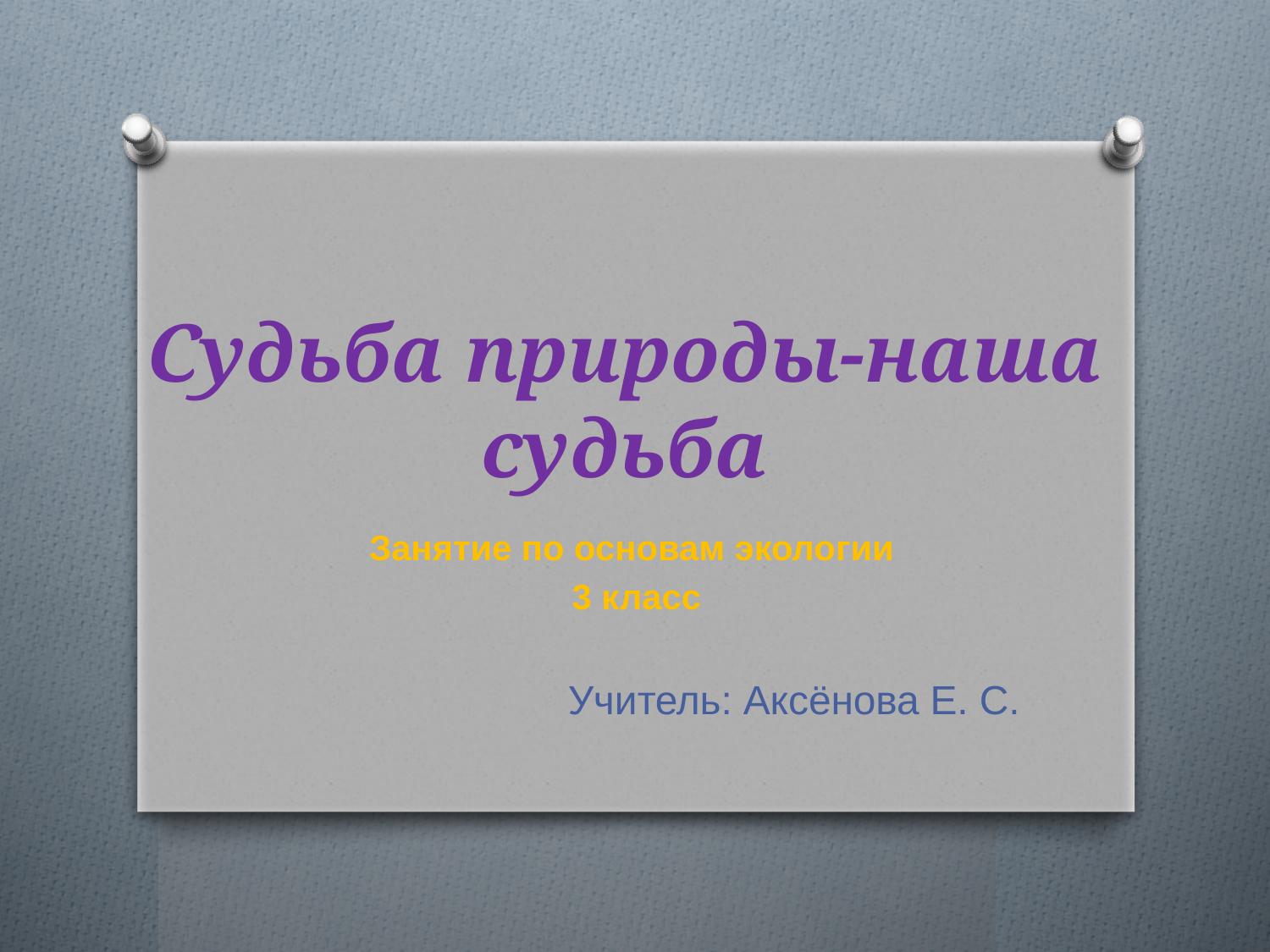

# Судьба природы-наша судьба
Занятие по основам экологии
3 класс

Учитель: Аксёнова Е. С.